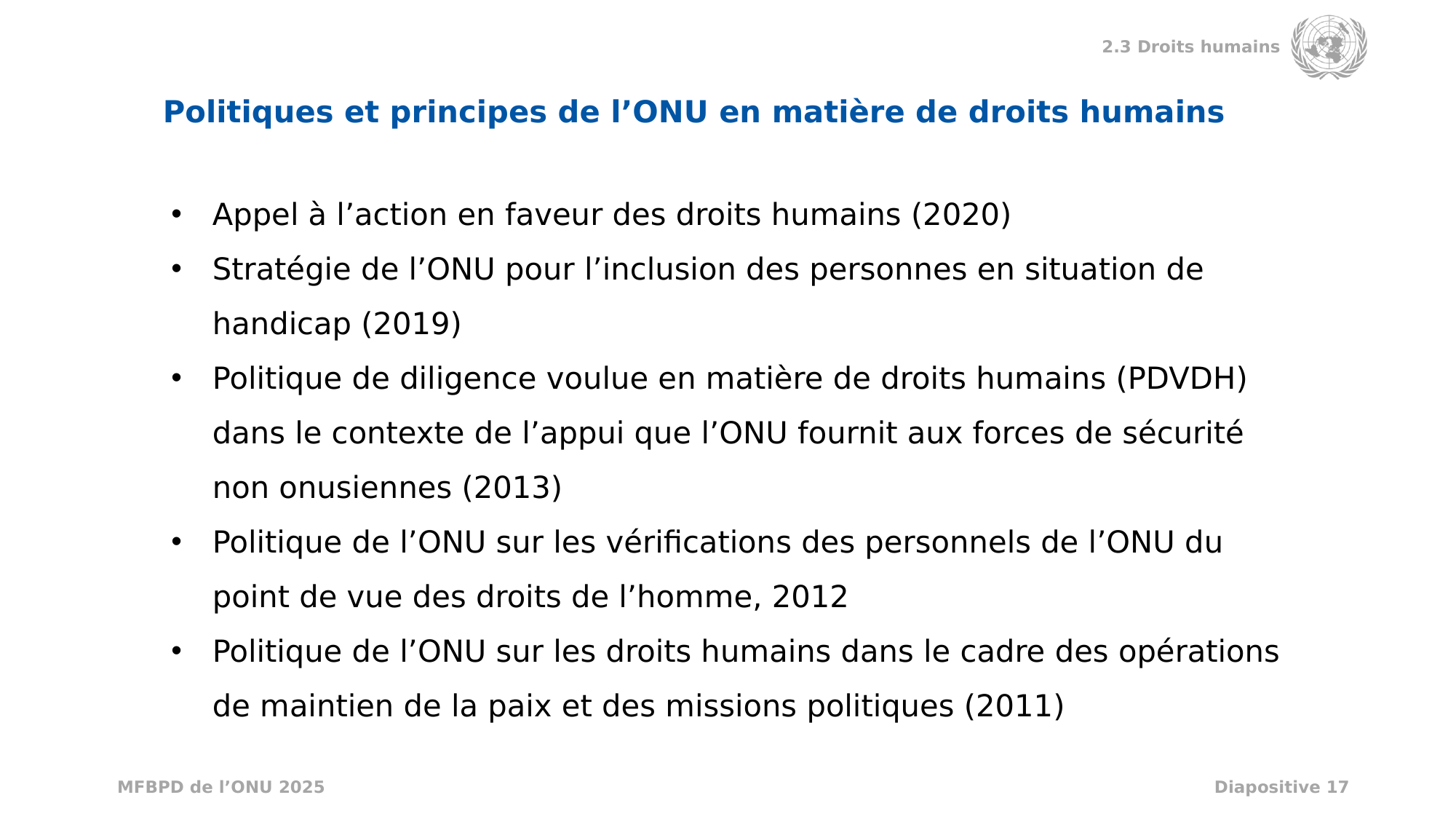

Politiques et principes de l’ONU en matière de droits humains
Appel à l’action en faveur des droits humains (2020)
Stratégie de l’ONU pour l’inclusion des personnes en situation de handicap (2019)
Politique de diligence voulue en matière de droits humains (PDVDH) dans le contexte de l’appui que l’ONU fournit aux forces de sécurité non onusiennes (2013)
Politique de l’ONU sur les vérifications des personnels de l’ONU du point de vue des droits de l’homme, 2012
Politique de l’ONU sur les droits humains dans le cadre des opérations de maintien de la paix et des missions politiques (2011)